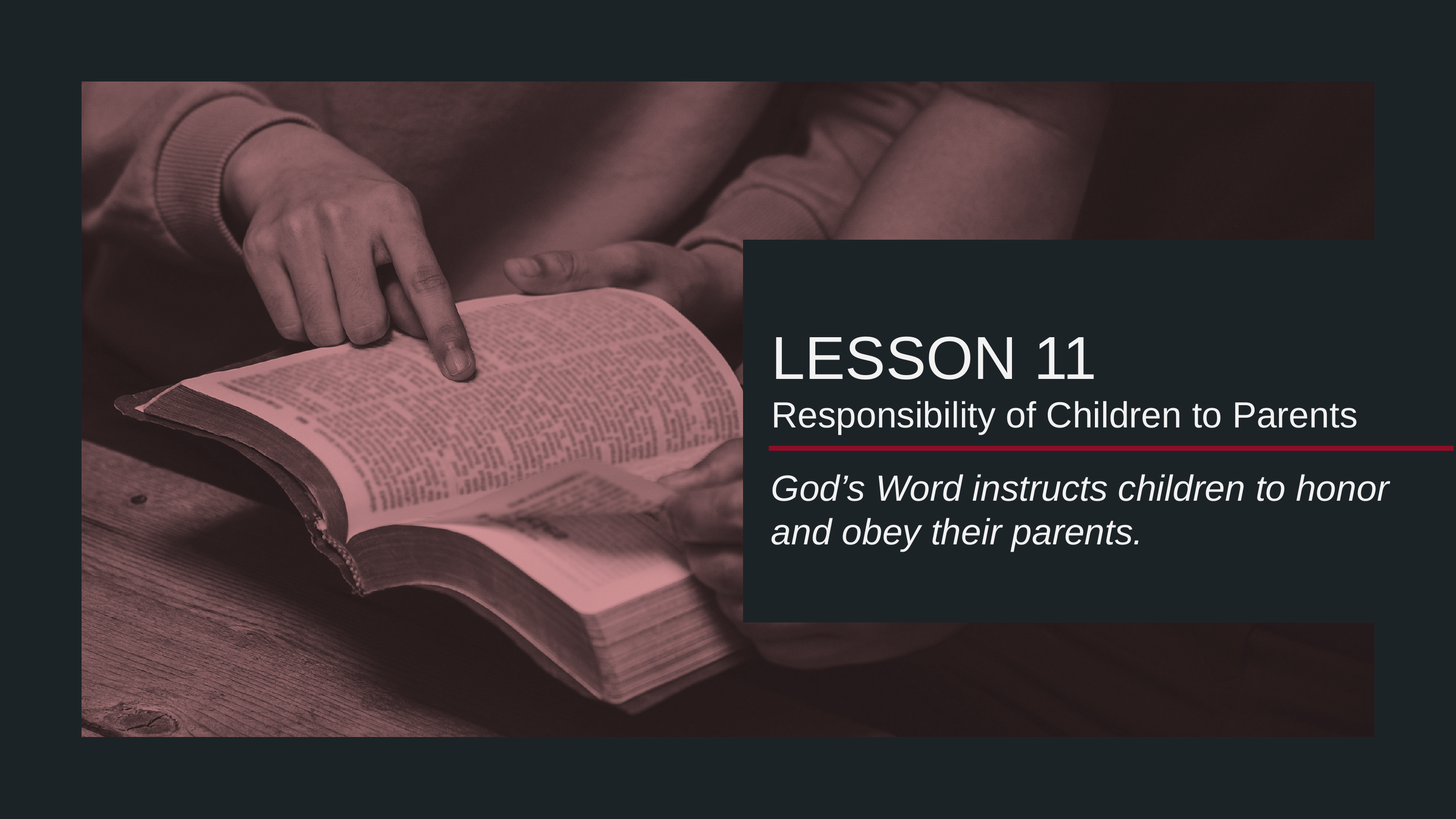

LESSON 11
Responsibility of Children to Parents
God’s Word instructs children to honor and obey their parents.